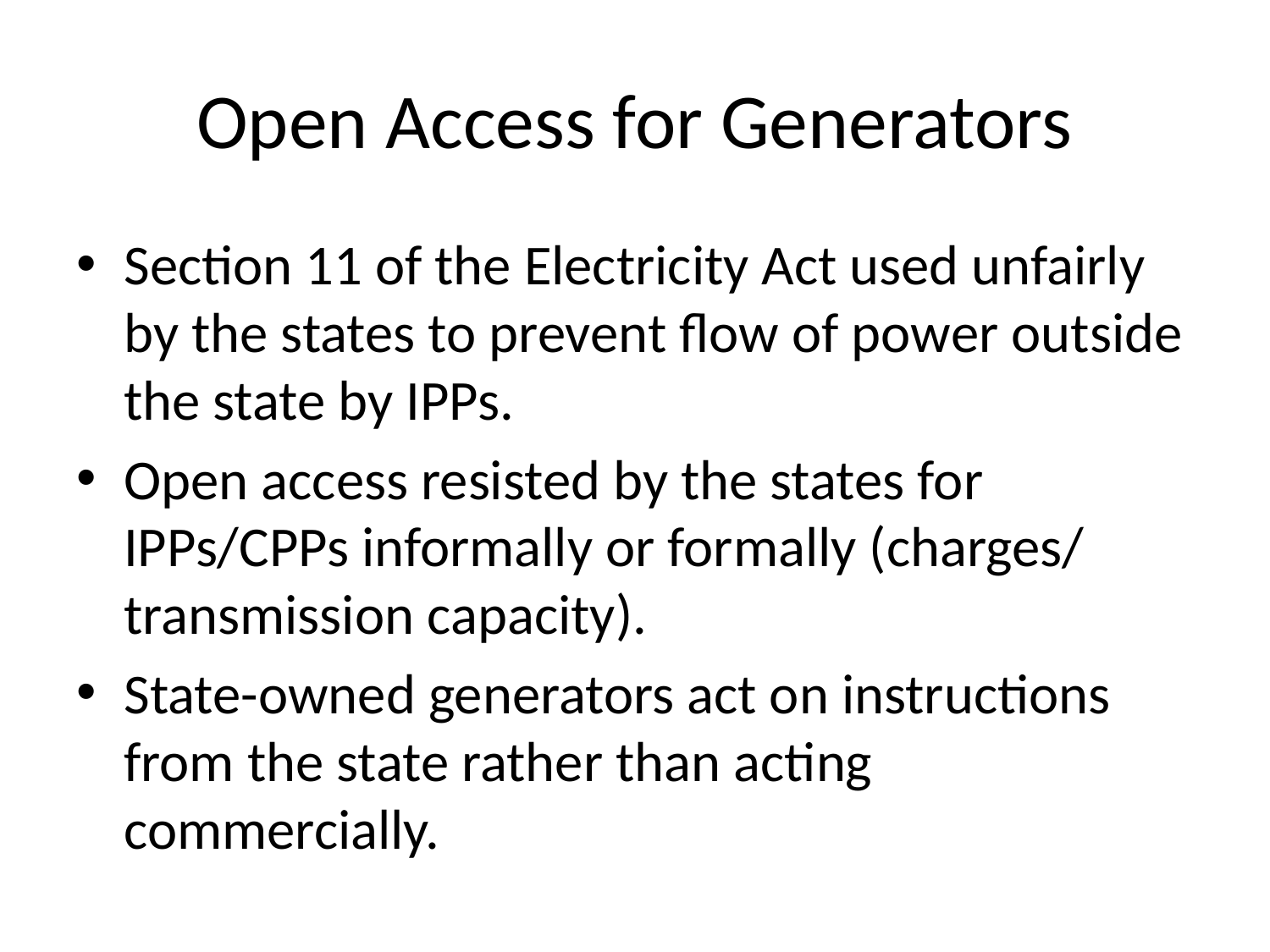

# Open Access for Generators
Section 11 of the Electricity Act used unfairly by the states to prevent flow of power outside the state by IPPs.
Open access resisted by the states for IPPs/CPPs informally or formally (charges/ transmission capacity).
State-owned generators act on instructions from the state rather than acting commercially.